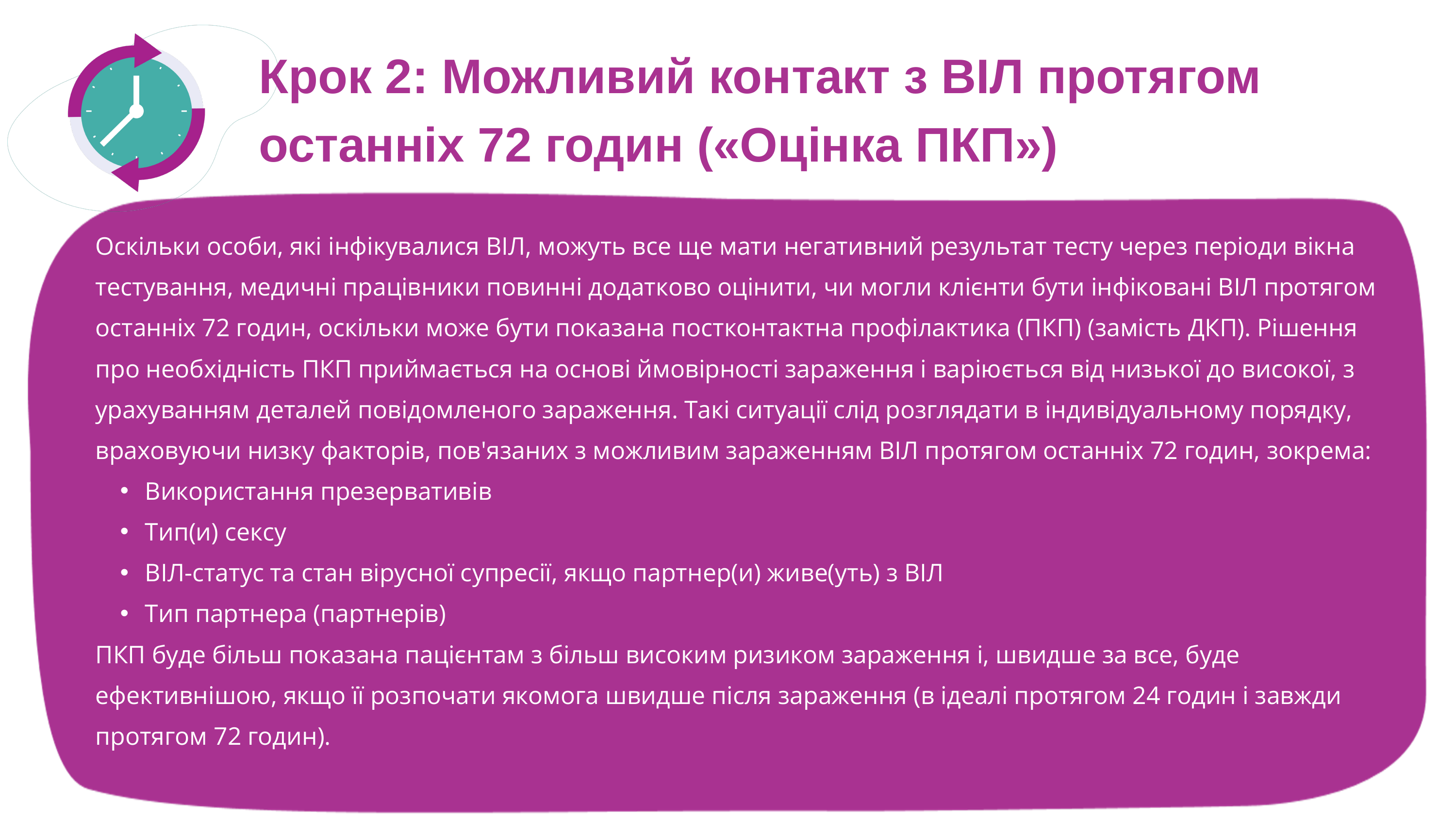

Крок 2: Можливий контакт з ВІЛ протягом останніх 72 годин («Оцінка ПКП»)

Оскільки особи, які інфікувалися ВІЛ, можуть все ще мати негативний результат тесту через періоди вікна тестування, медичні працівники повинні додатково оцінити, чи могли клієнти бути інфіковані ВІЛ протягом останніх 72 годин, оскільки може бути показана постконтактна профілактика (ПКП) (замість ДКП). Рішення про необхідність ПКП приймається на основі ймовірності зараження і варіюється від низької до високої, з урахуванням деталей повідомленого зараження. Такі ситуації слід розглядати в індивідуальному порядку, враховуючи низку факторів, пов'язаних з можливим зараженням ВІЛ протягом останніх 72 годин, зокрема:
Використання презервативів
Тип(и) сексу
ВІЛ-статус та стан вірусної супресії, якщо партнер(и) живе(уть) з ВІЛ
Тип партнера (партнерів)
ПКП буде більш показана пацієнтам з більш високим ризиком зараження і, швидше за все, буде ефективнішою, якщо її розпочати якомога швидше після зараження (в ідеалі протягом 24 годин і завжди протягом 72 годин).